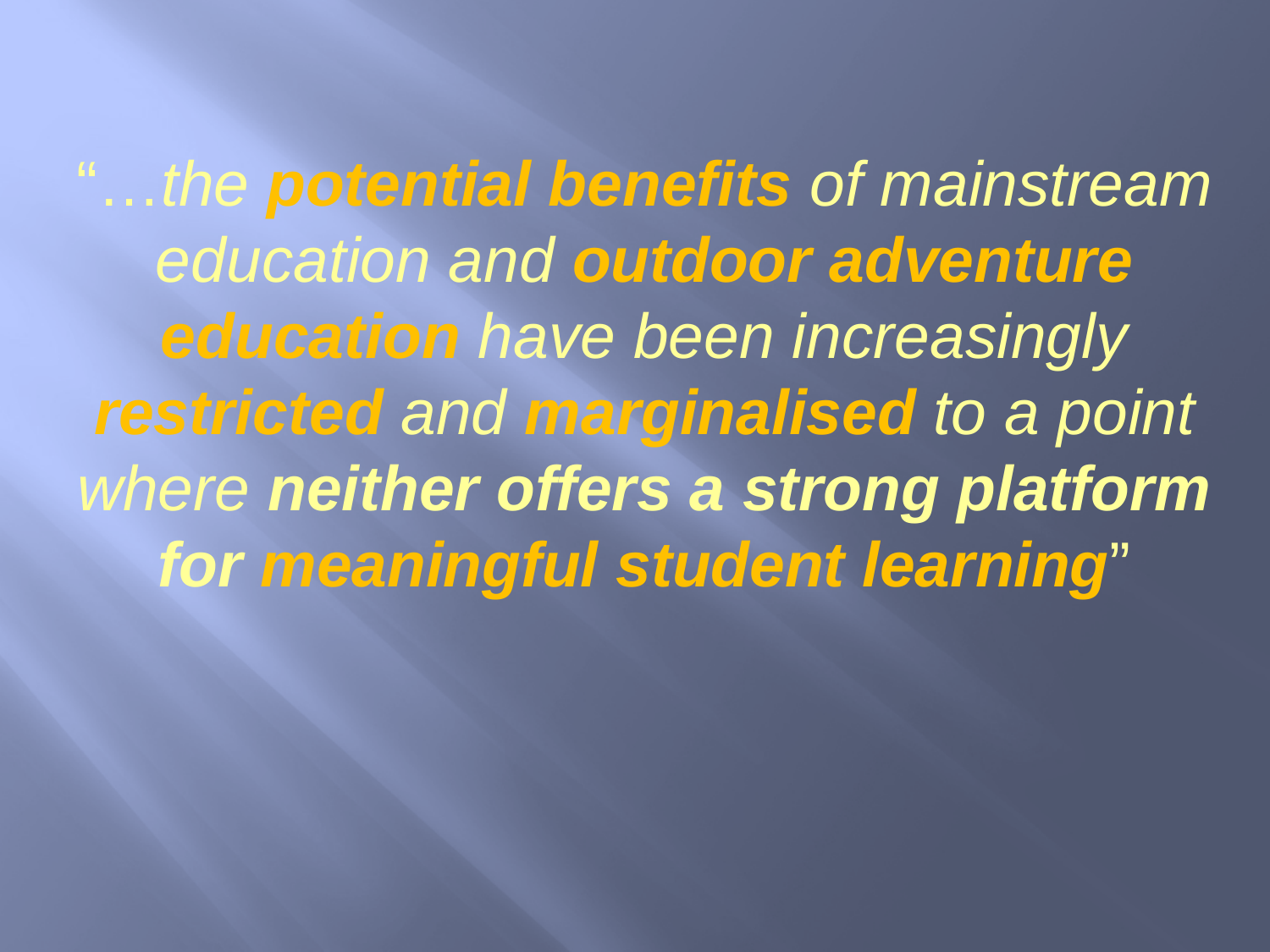

“…the potential benefits of mainstream education and outdoor adventure education have been increasingly restricted and marginalised to a point where neither offers a strong platform for meaningful student learning”